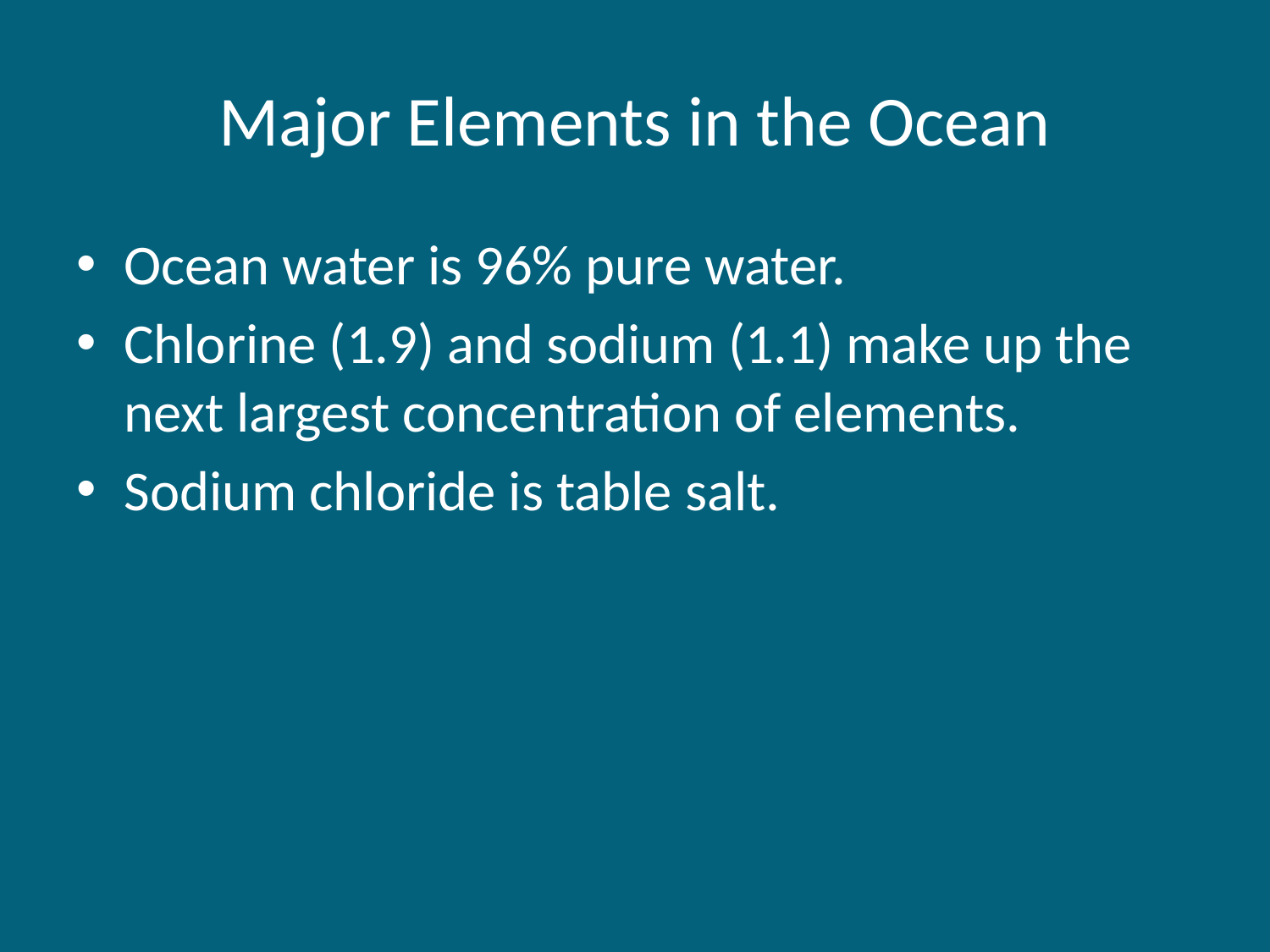

# Major Elements in the Ocean
Ocean water is 96% pure water.
Chlorine (1.9) and sodium (1.1) make up the next largest concentration of elements.
Sodium chloride is table salt.